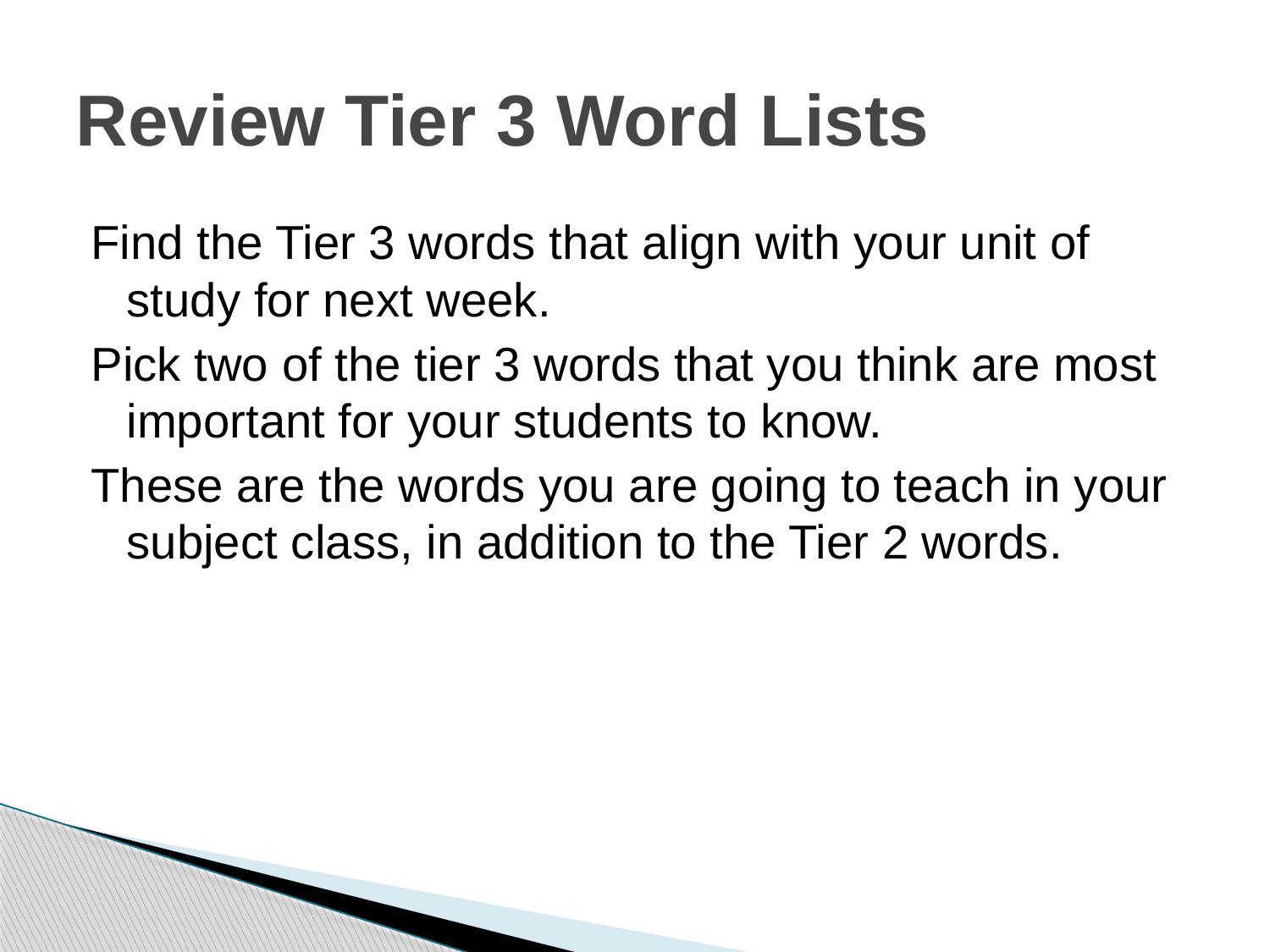

# Review Tier 3 Word Lists
Find the Tier 3 words that align with your unit of study for next week.
Pick two of the tier 3 words that you think are most important for your students to know.
These are the words you are going to teach in your subject class, in addition to the Tier 2 words.